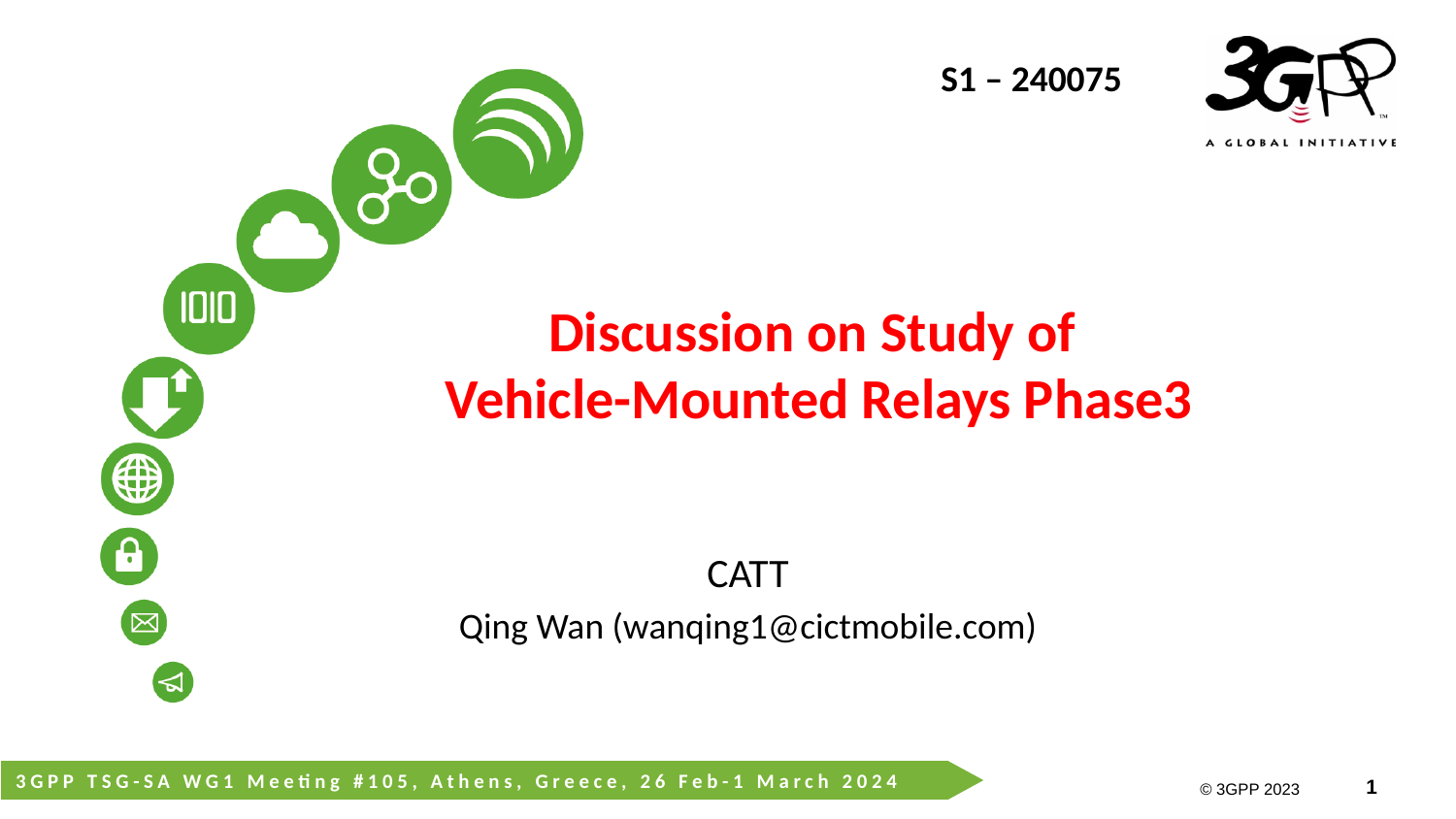

S1 – 240075
Discussion on Study of
Vehicle-Mounted Relays Phase3

CATT
Qing Wan (wanqing1@cictmobile.com)

3GPP TSG-SA WG1 Meeting #105, Athens, Greece, 26 Feb-1 March 2024